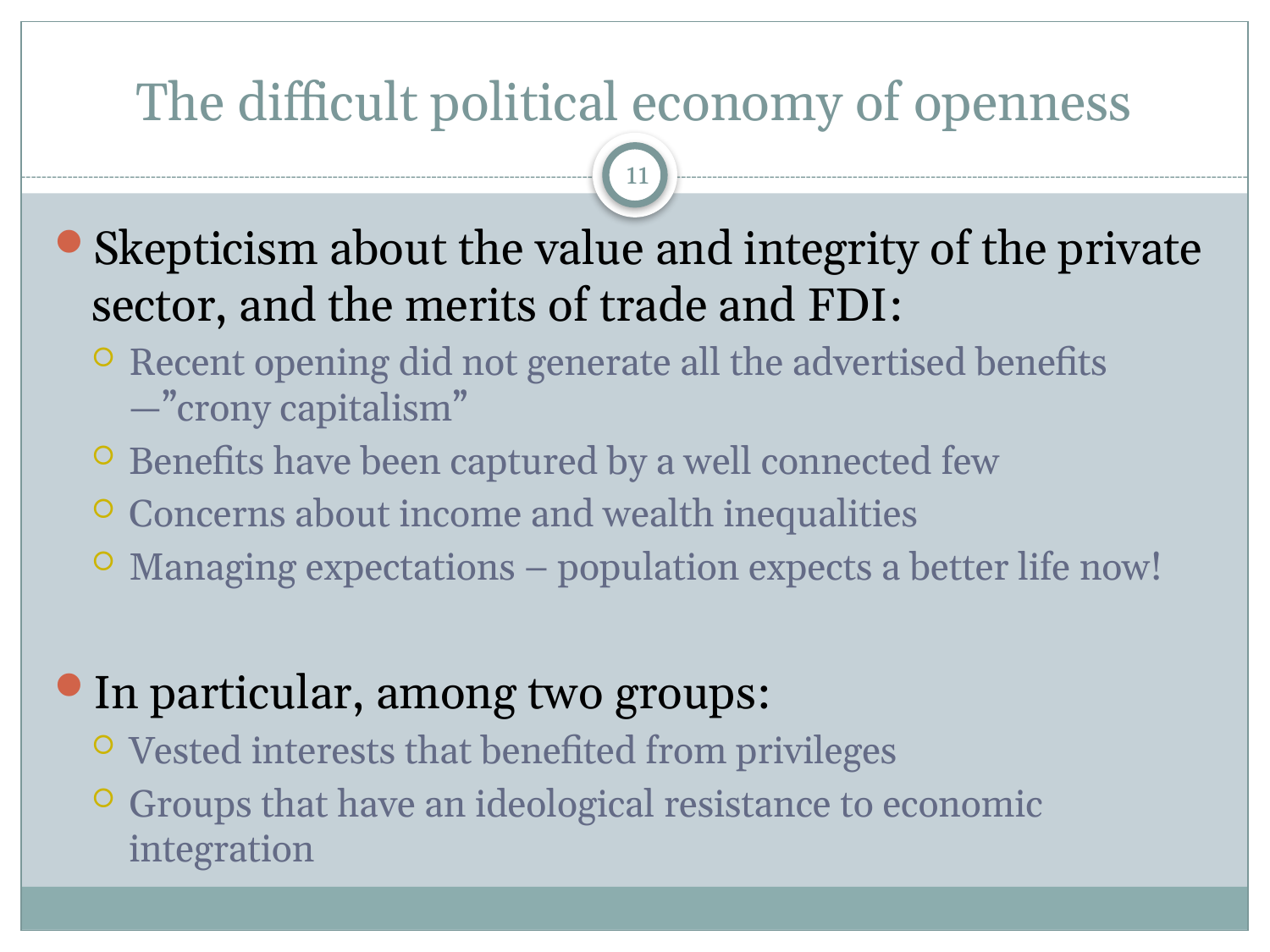

# The difficult political economy of openness
11
Skepticism about the value and integrity of the private sector, and the merits of trade and FDI:
Recent opening did not generate all the advertised benefits—”crony capitalism”
Benefits have been captured by a well connected few
Concerns about income and wealth inequalities
Managing expectations – population expects a better life now!

In particular, among two groups:
Vested interests that benefited from privileges
Groups that have an ideological resistance to economic integration